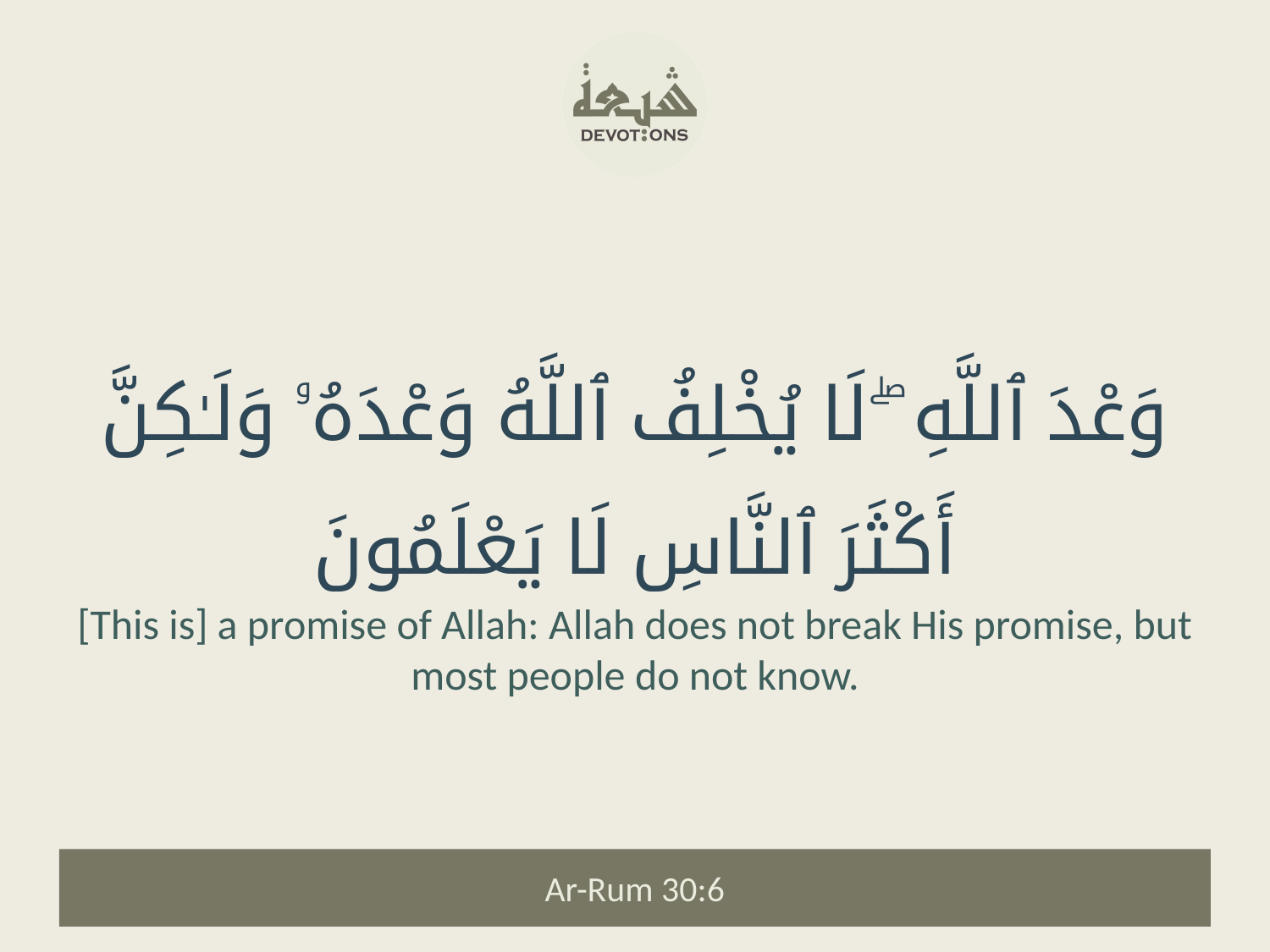

وَعْدَ ٱللَّهِ ۖ لَا يُخْلِفُ ٱللَّهُ وَعْدَهُۥ وَلَـٰكِنَّ أَكْثَرَ ٱلنَّاسِ لَا يَعْلَمُونَ
[This is] a promise of Allah: Allah does not break His promise, but most people do not know.
Ar-Rum 30:6